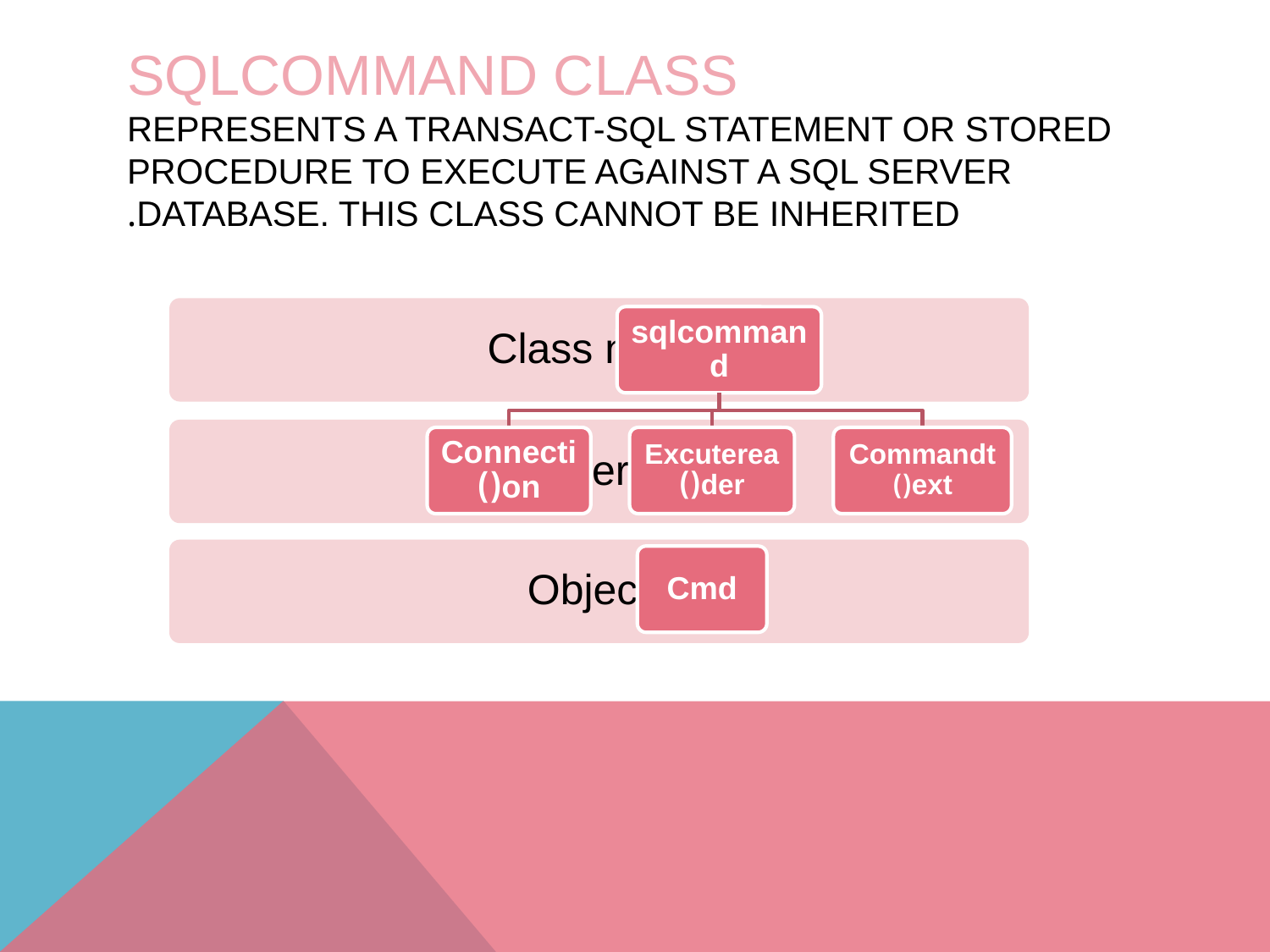

# Sqlcommand Class Represents a Transact-SQL statement or stored procedure to execute against a SQL Server database. This class cannot be inherited.
Objects
Properties
Class name
sqlcommand
Connection()
Excutereader()
Commandtext()
Cmd